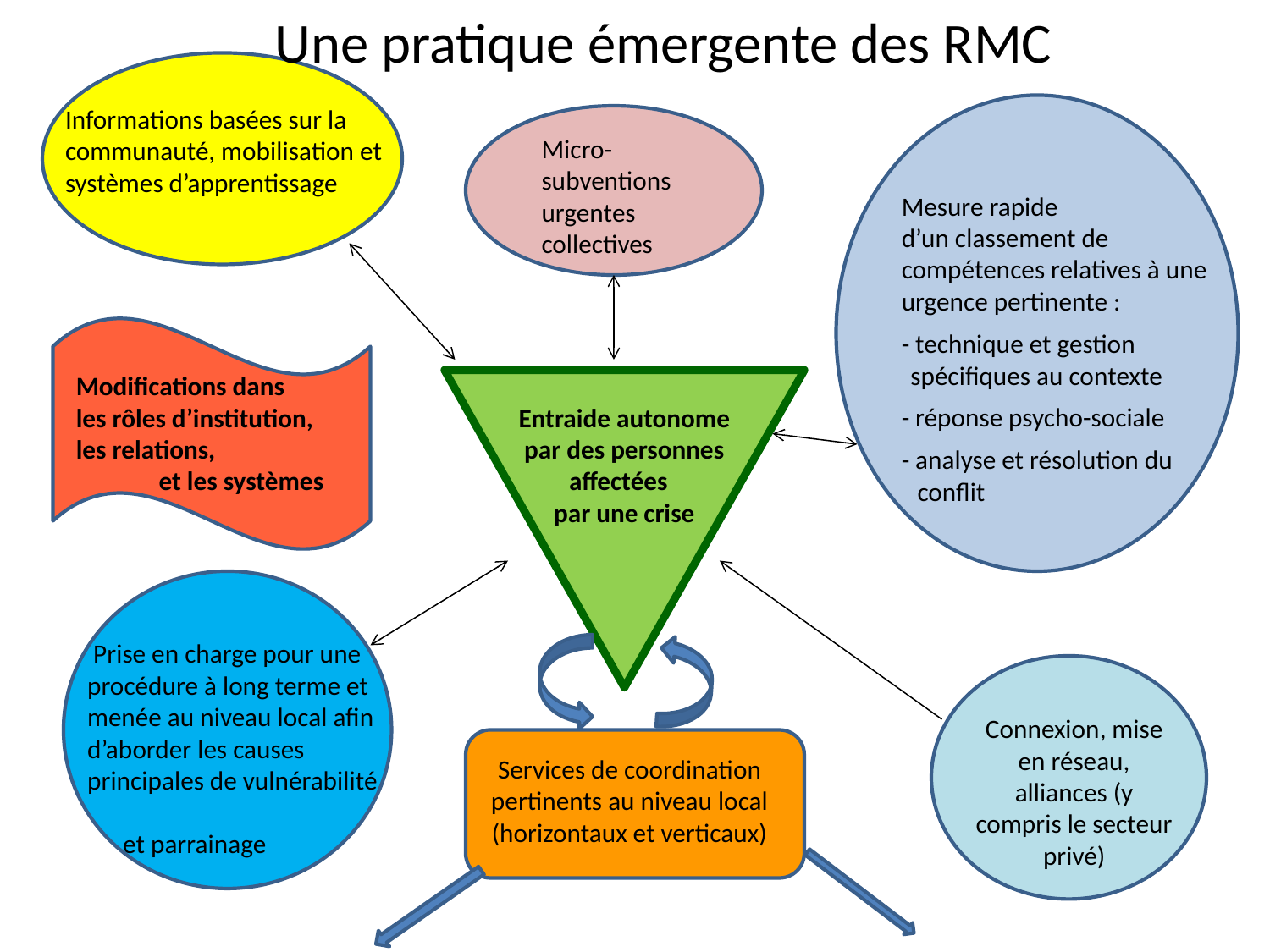

Une pratique émergente des RMC

Informations basées sur la communauté, mobilisation et systèmes d’apprentissage

Micro-subventions urgentes collectives
Mesure rapide
d’un classement de compétences relatives à une urgence pertinente :
- technique et gestion spécifiques au contexte
- réponse psycho-sociale
- analyse et résolution du conflit

Modifications dans
les rôles d’institution, les relations,
              et les systèmes

Entraide autonome par des personnes affectées
par une crise

 Prise en charge pour une procédure à long terme et menée au niveau local afin d’aborder les causes principales de vulnérabilité
      et parrainage

Connexion, mise en réseau, alliances (y compris le secteur privé)

Services de coordination pertinents au niveau local (horizontaux et verticaux)